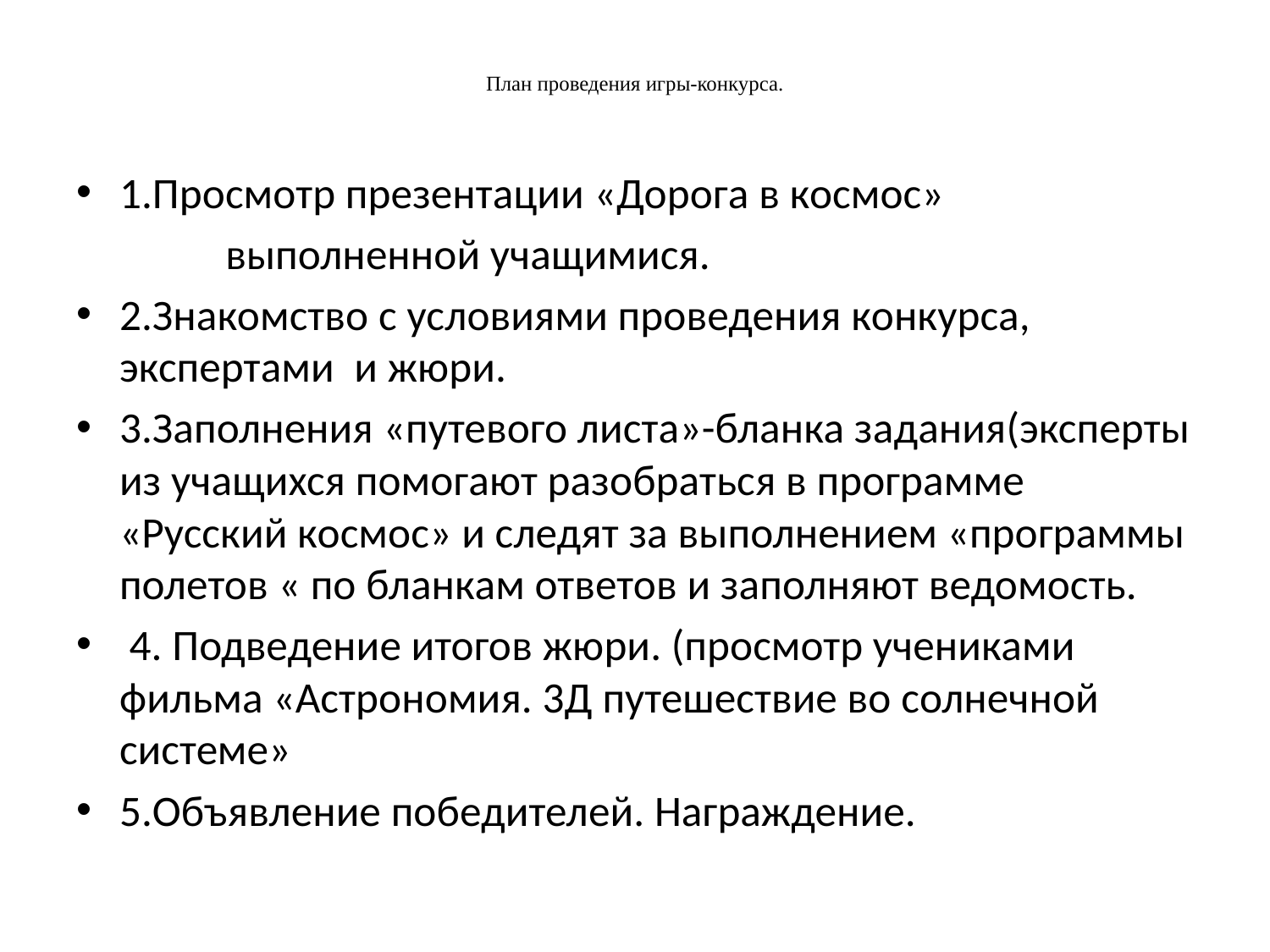

# План проведения игры-конкурса.
1.Просмотр презентации «Дорога в космос»
               выполненной учащимися.
2.Знакомство с условиями проведения конкурса, экспертами  и жюри.
3.Заполнения «путевого листа»-бланка задания(эксперты из учащихся помогают разобраться в программе «Русский космос» и следят за выполнением «программы полетов « по бланкам ответов и заполняют ведомость.
 4. Подведение итогов жюри. (просмотр учениками  фильма «Астрономия. 3Д путешествие во солнечной системе»
5.Объявление победителей. Награждение.